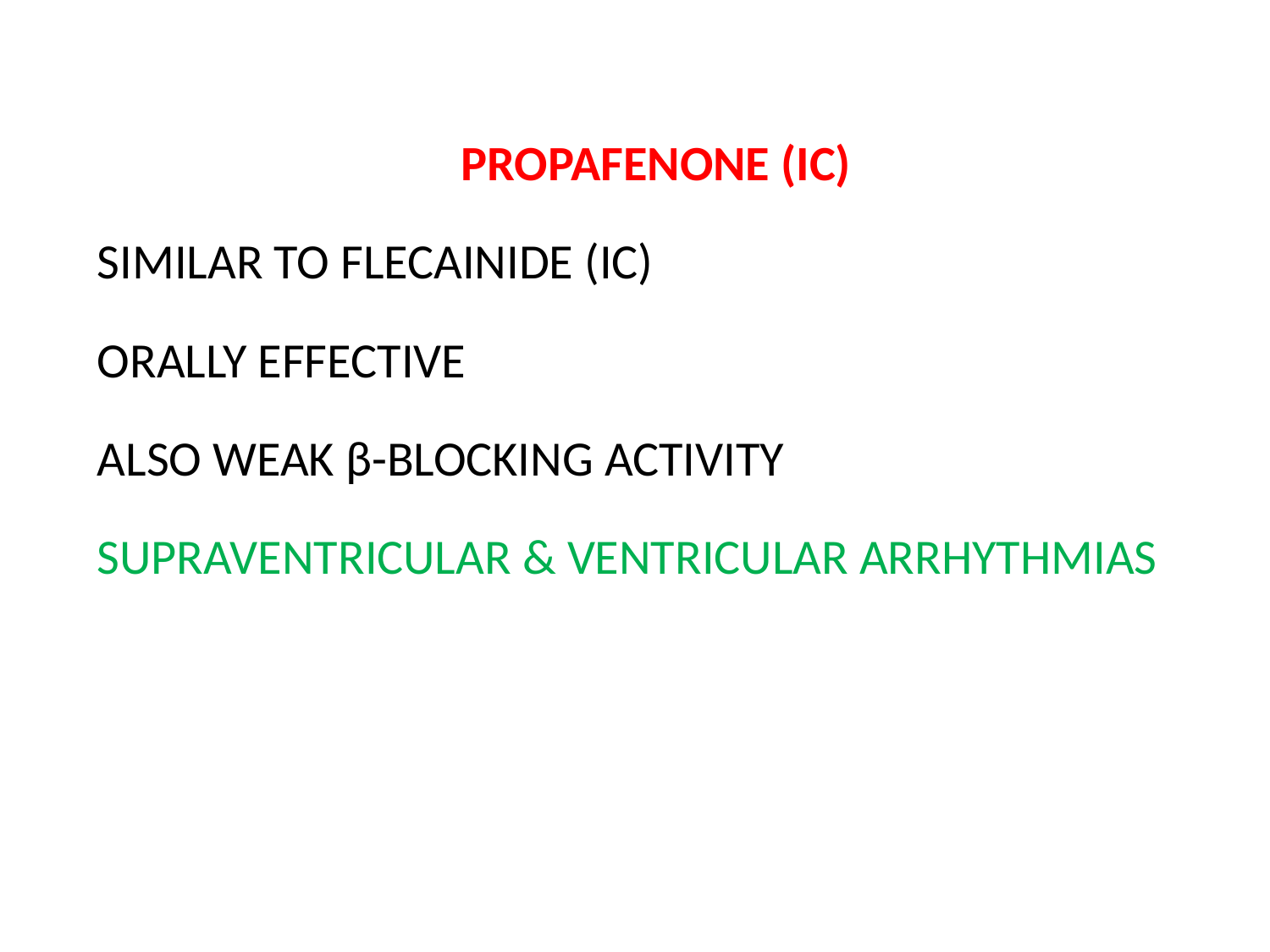

PROPAFENONE (IC)
SIMILAR TO FLECAINIDE (IC)
ORALLY EFFECTIVE
ALSO WEAK β-BLOCKING ACTIVITY
SUPRAVENTRICULAR & VENTRICULAR ARRHYTHMIAS